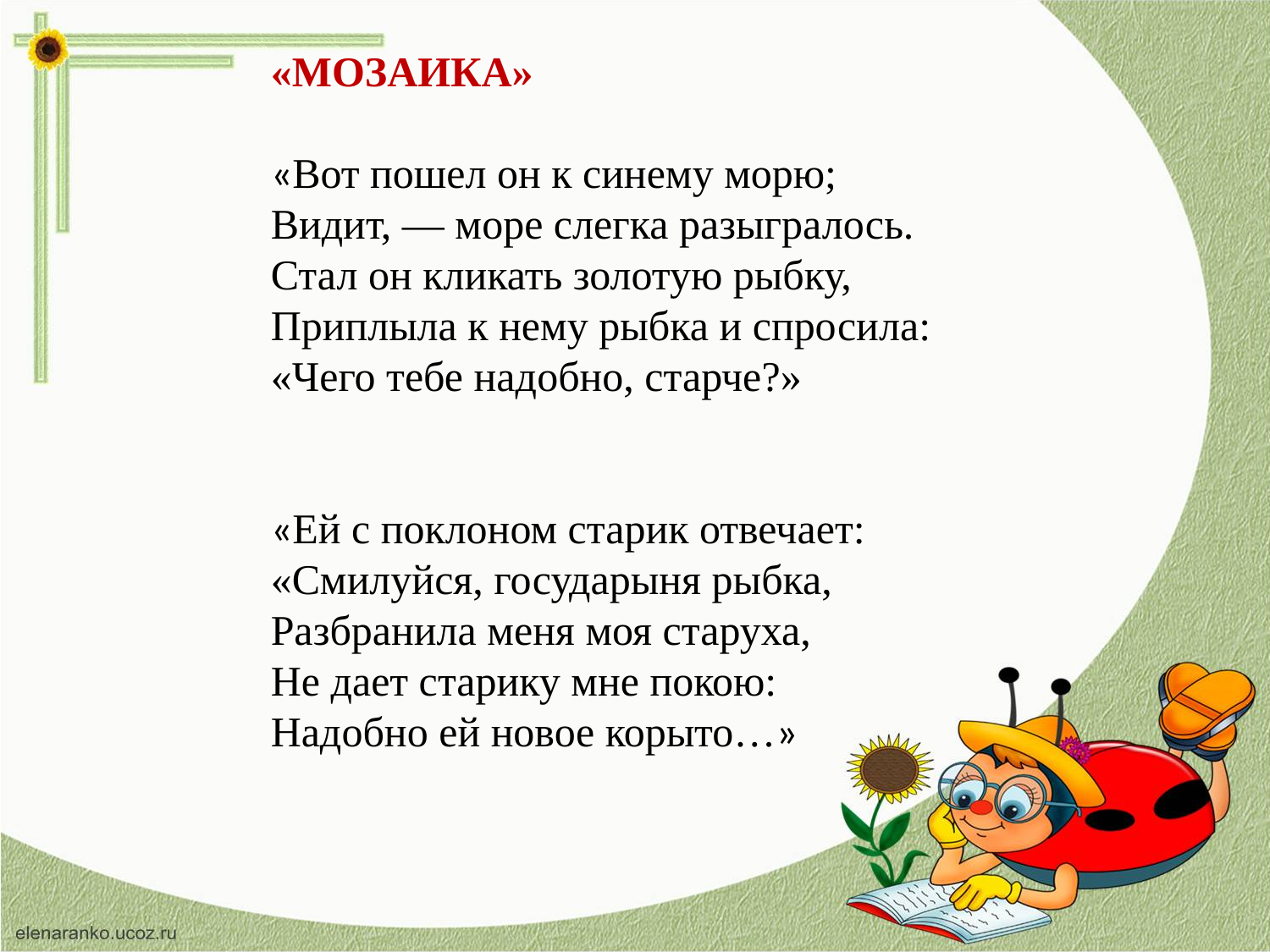

«МОЗАИКА»
«Вот пошел он к синему морю;
Видит, — море слегка разыгралось.
Стал он кликать золотую рыбку,
Приплыла к нему рыбка и спросила:
«Чего тебе надобно, старче?»
«Ей с поклоном старик отвечает:
«Смилуйся, государыня рыбка,
Разбранила меня моя старуха,
Не дает старику мне покою:
Надобно ей новое корыто…»